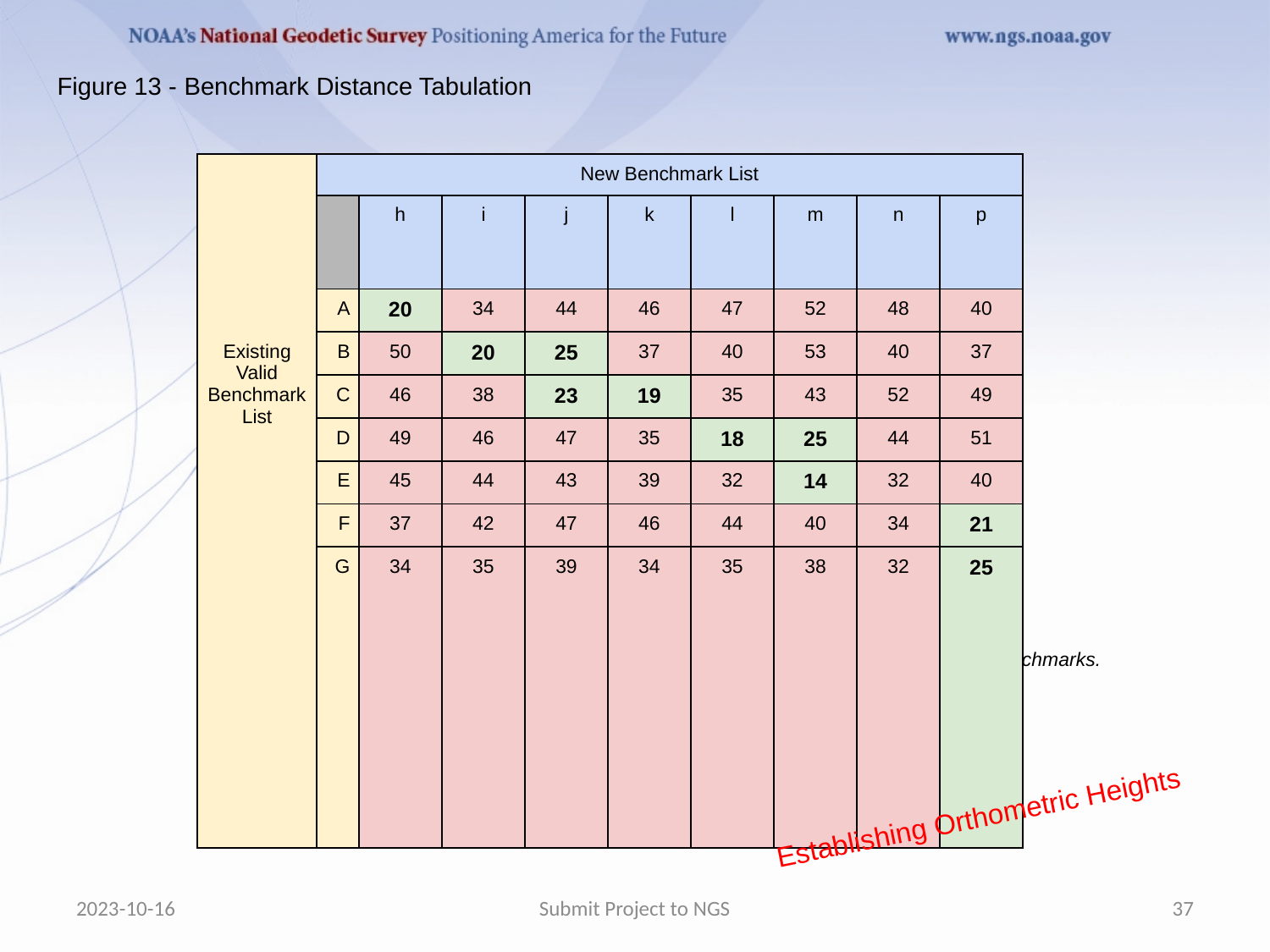

Figure 13 - Benchmark Distance Tabulation
| Existing Valid BenchmarkList | New Benchmark List |  |  |  |  |  |  |  |  |
| --- | --- | --- | --- | --- | --- | --- | --- | --- | --- |
|  |  | h | i | j | k | l | m | n | p |
|  | A | 20 | 34 | 44 | 46 | 47 | 52 | 48 | 40 |
|  | B | 50 | 20 | 25 | 37 | 40 | 53 | 40 | 37 |
|  | C | 46 | 38 | 23 | 19 | 35 | 43 | 52 | 49 |
|  | D | 49 | 46 | 47 | 35 | 18 | 25 | 44 | 51 |
|  | E | 45 | 44 | 43 | 39 | 32 | 14 | 32 | 40 |
|  | F | 37 | 42 | 47 | 46 | 44 | 40 | 34 | 21 |
|  | G | 34 | 35 | 39 | 34 | 35 | 38 | 32 | 25 |
Note: all distances are tabulated in units of kilometers (km).
Color Code:  0 to 30 km = bold font w/green color,   30 km or more = normal font w/pink color.
A column with 2 or more bold font w/green color is within 30 km of 2 or more existing valid benchmarks.
Establishing Orthometric Heights
2023-10-16
Submit Project to NGS
37